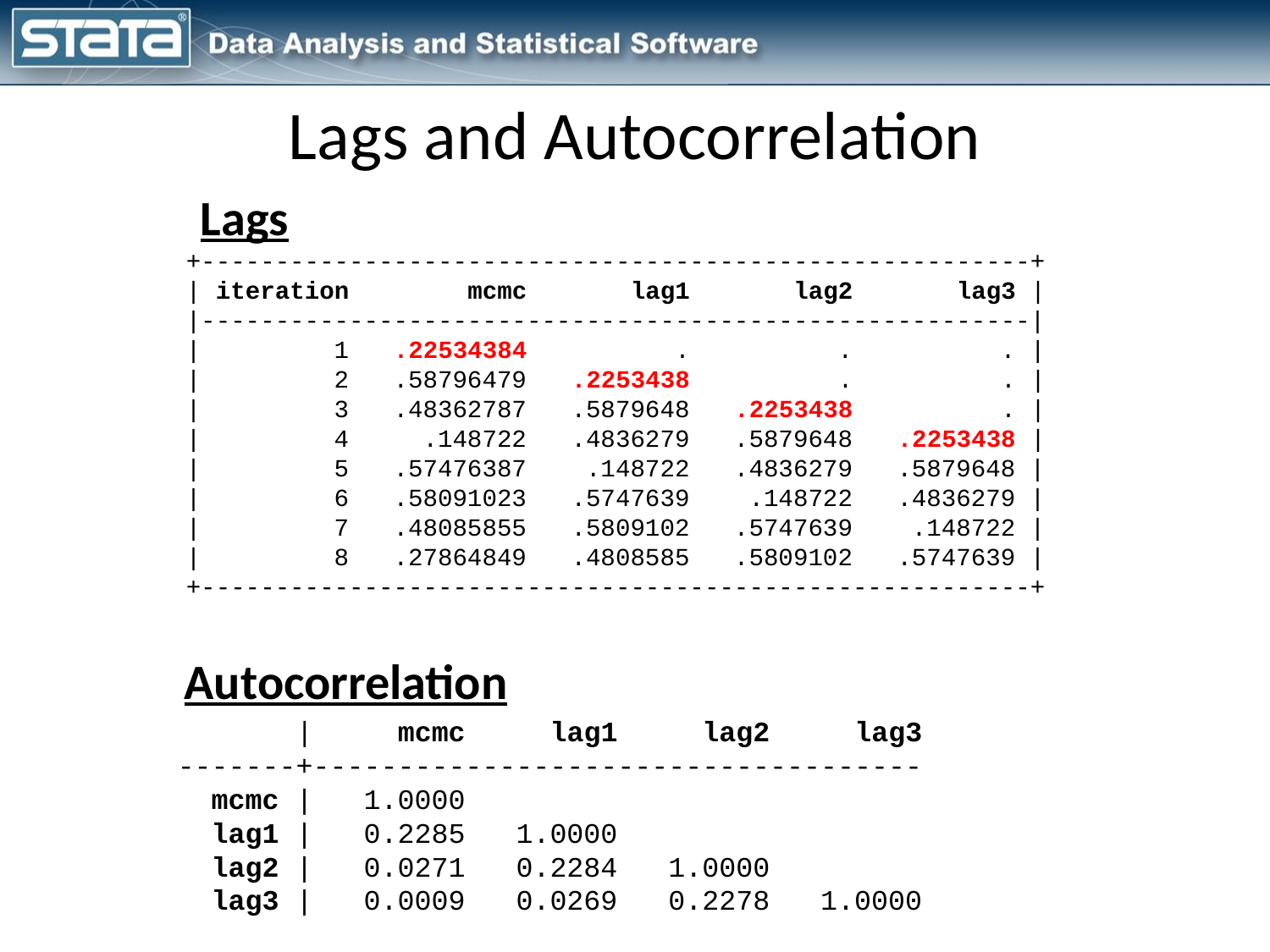

# Lags and Autocorrelation
Lags
 +--------------------------------------------------------+
 | iteration        mcmc       lag1       lag2       lag3 |
 |--------------------------------------------------------|
 |         1   .22534384          .          .          . |
 |         2   .58796479   .2253438          .          . |
 |         3   .48362787   .5879648   .2253438          . |
 |         4     .148722   .4836279   .5879648   .2253438 |
 |         5   .57476387    .148722   .4836279   .5879648 |
 |         6   .58091023   .5747639    .148722   .4836279 |
 |         7   .48085855   .5809102   .5747639    .148722 |
 |         8   .27864849   .4808585   .5809102   .5747639 |
 +--------------------------------------------------------+
Autocorrelation
             |     mcmc     lag1     lag2     lag3
      -------+------------------------------------
        mcmc |   1.0000
        lag1 |   0.2285   1.0000
        lag2 |   0.0271   0.2284   1.0000
        lag3 |   0.0009   0.0269   0.2278   1.0000